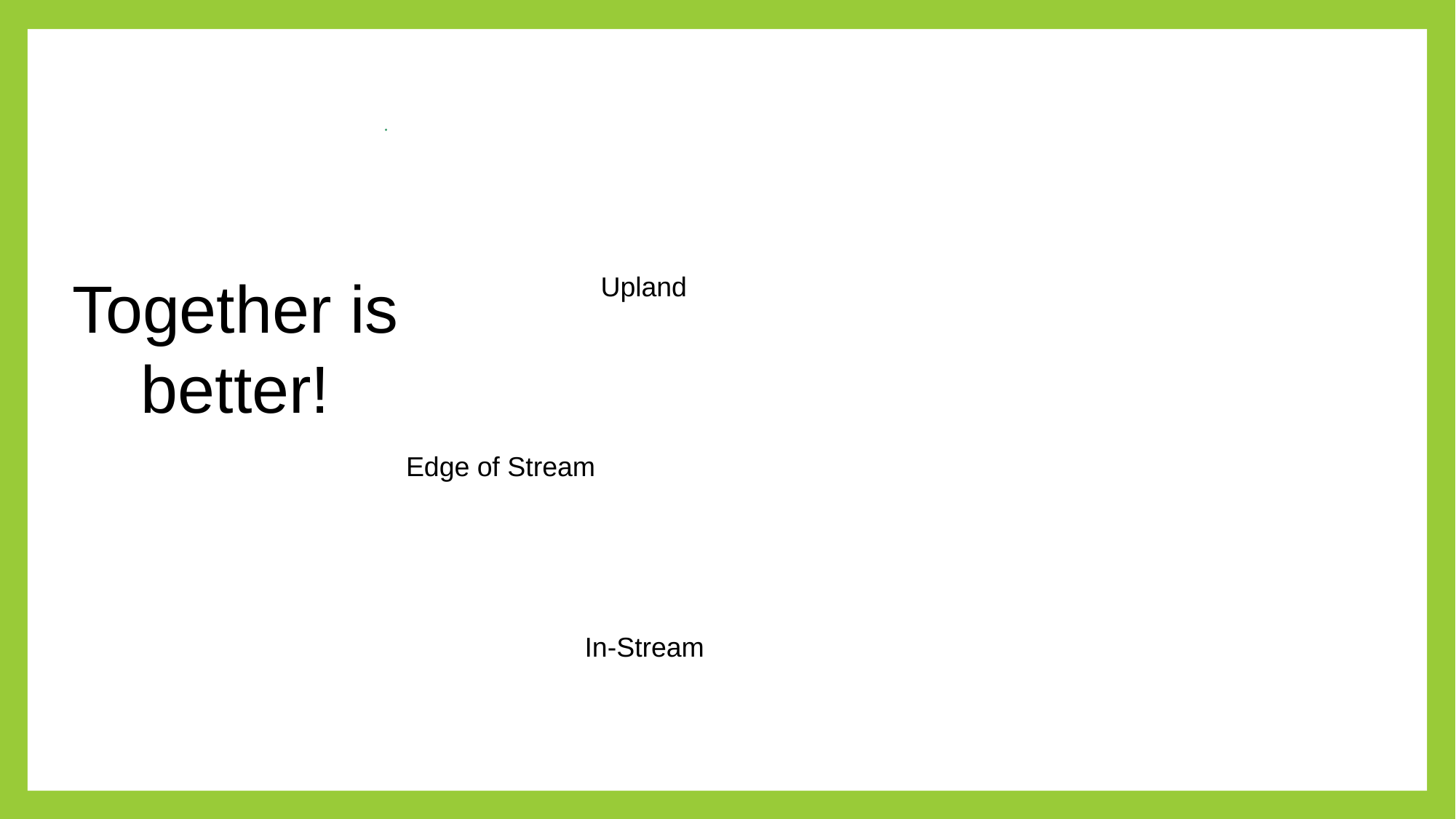

Upland
Edge of Stream
In-Stream
Together is better!